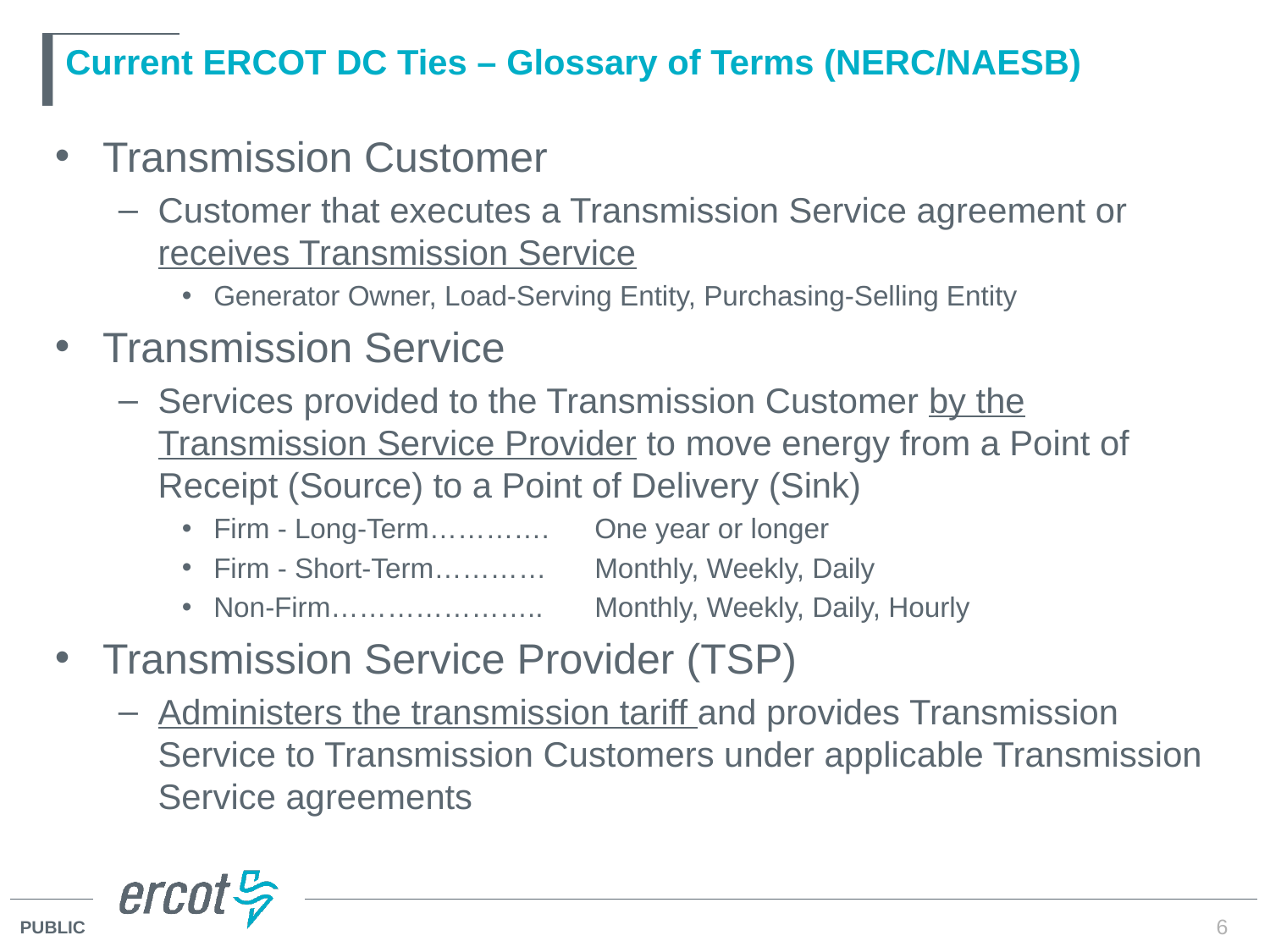

# Current ERCOT DC Ties – Glossary of Terms (NERC/NAESB)
Transmission Customer
Customer that executes a Transmission Service agreement or receives Transmission Service
Generator Owner, Load-Serving Entity, Purchasing-Selling Entity
Transmission Service
Services provided to the Transmission Customer by the Transmission Service Provider to move energy from a Point of Receipt (Source) to a Point of Delivery (Sink)
Firm - Long-Term………….	One year or longer
Firm - Short-Term…………	Monthly, Weekly, Daily
Non-Firm…………………..	Monthly, Weekly, Daily, Hourly
Transmission Service Provider (TSP)
Administers the transmission tariff and provides Transmission Service to Transmission Customers under applicable Transmission Service agreements

6